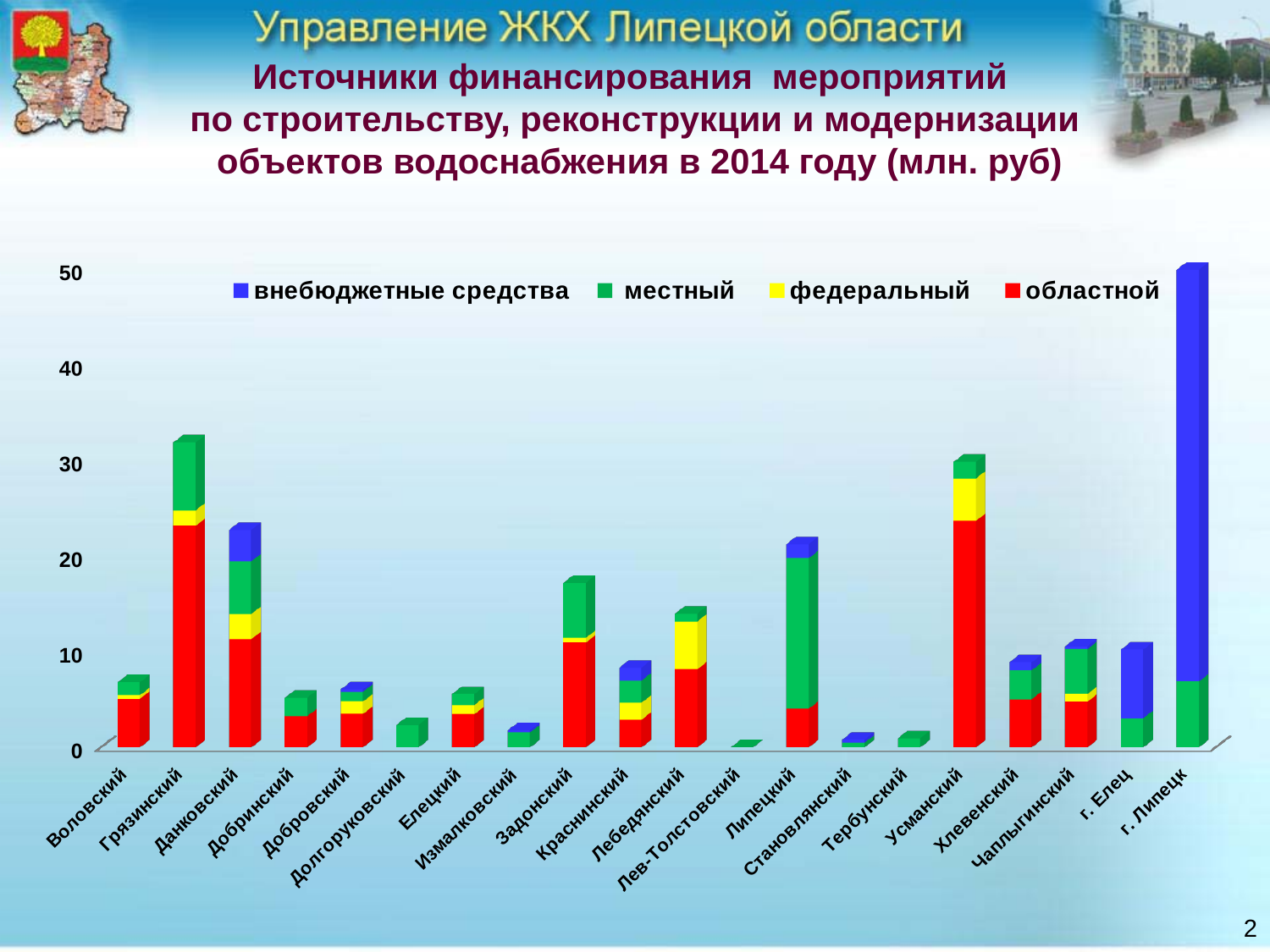

# Источники финансирования  мероприятий по строительству, реконструкции и модернизации объектов водоснабжения в 2014 году (млн. руб)

[unsupported chart]

2